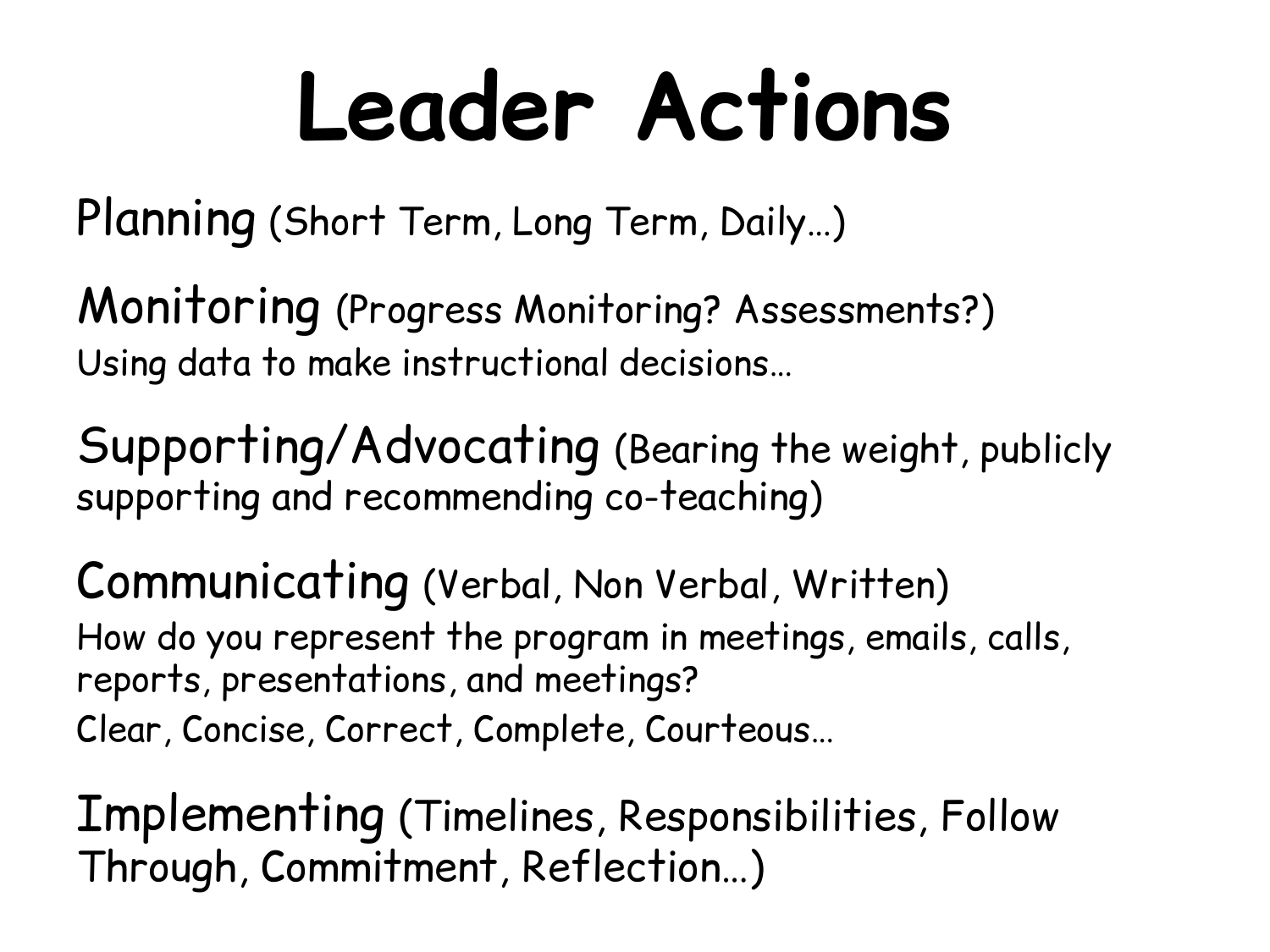

Leader Actions
Planning (Short Term, Long Term, Daily…)

Monitoring (Progress Monitoring? Assessments?)
Using data to make instructional decisions…

Supporting/Advocating (Bearing the weight, publicly supporting and recommending co-teaching)

Communicating (Verbal, Non Verbal, Written)
How do you represent the program in meetings, emails, calls, reports, presentations, and meetings?
Clear, Concise, Correct, Complete, Courteous…

Implementing (Timelines, Responsibilities, Follow Through, Commitment, Reflection…)